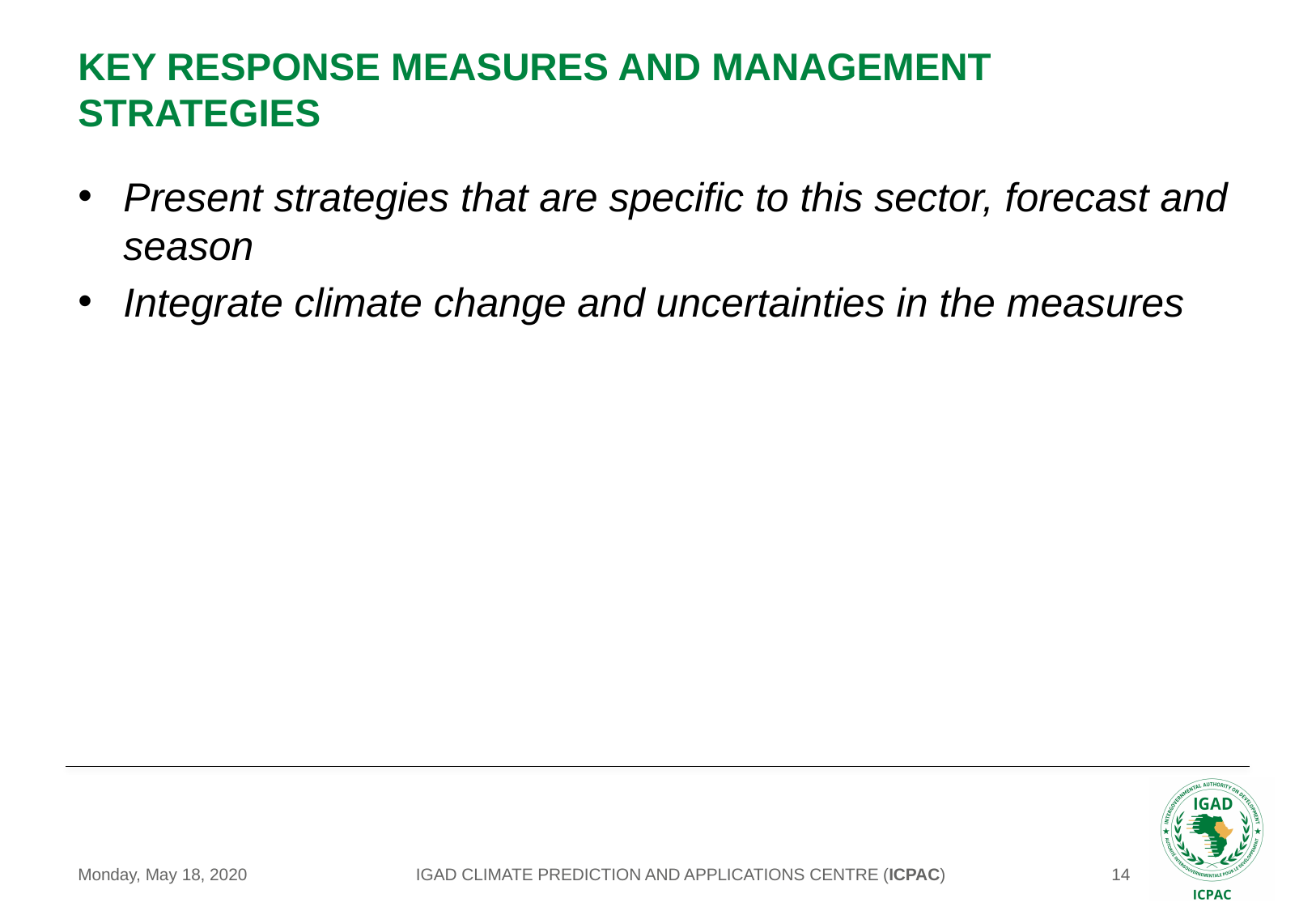

# KEY response measures and management strategies
Present strategies that are specific to this sector, forecast and season
Integrate climate change and uncertainties in the measures
IGAD CLIMATE PREDICTION AND APPLICATIONS CENTRE (ICPAC)
Monday, May 18, 2020
14